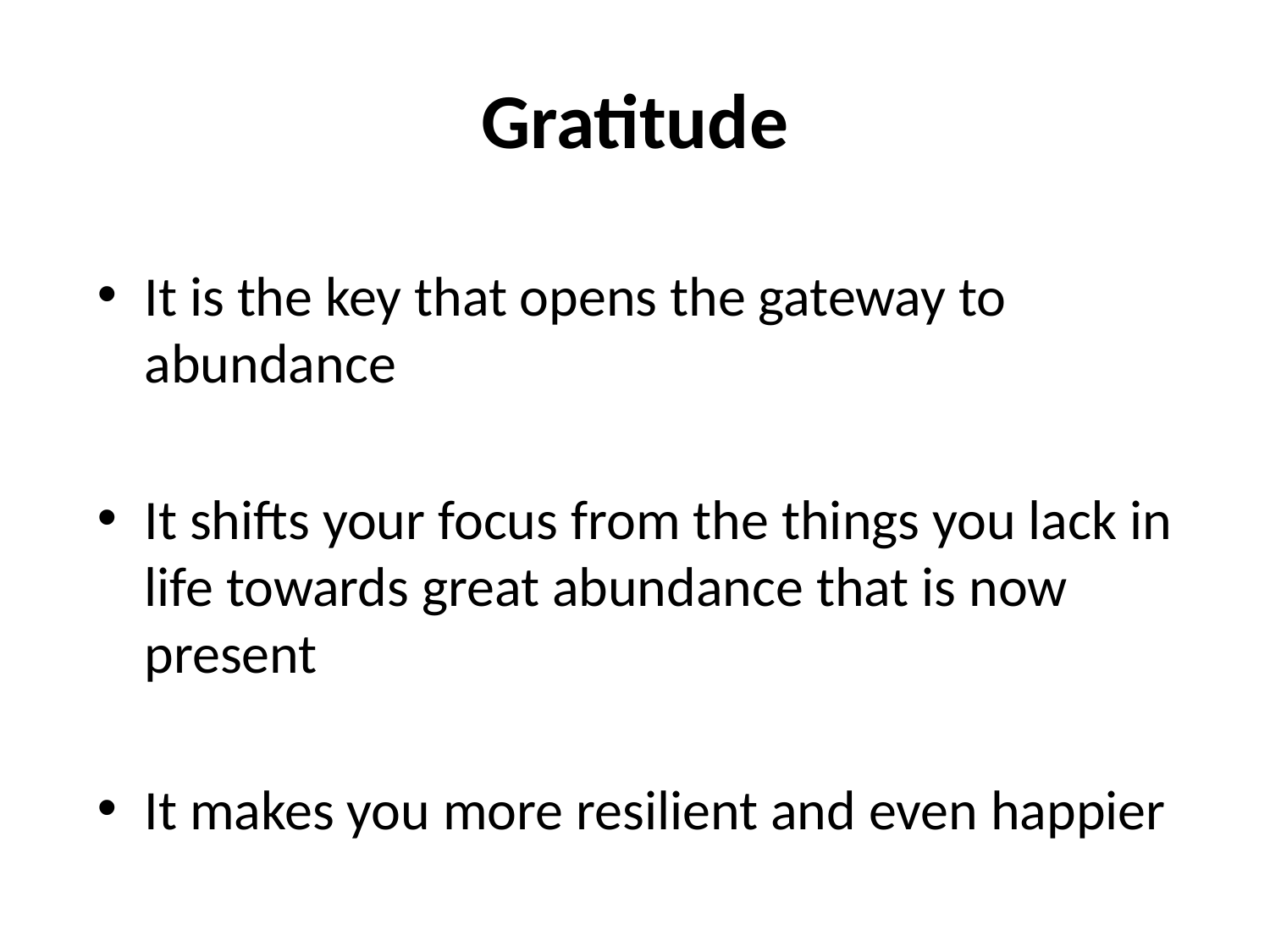

# Gratitude
It is the key that opens the gateway to abundance

It shifts your focus from the things you lack in life towards great abundance that is now present

It makes you more resilient and even happier